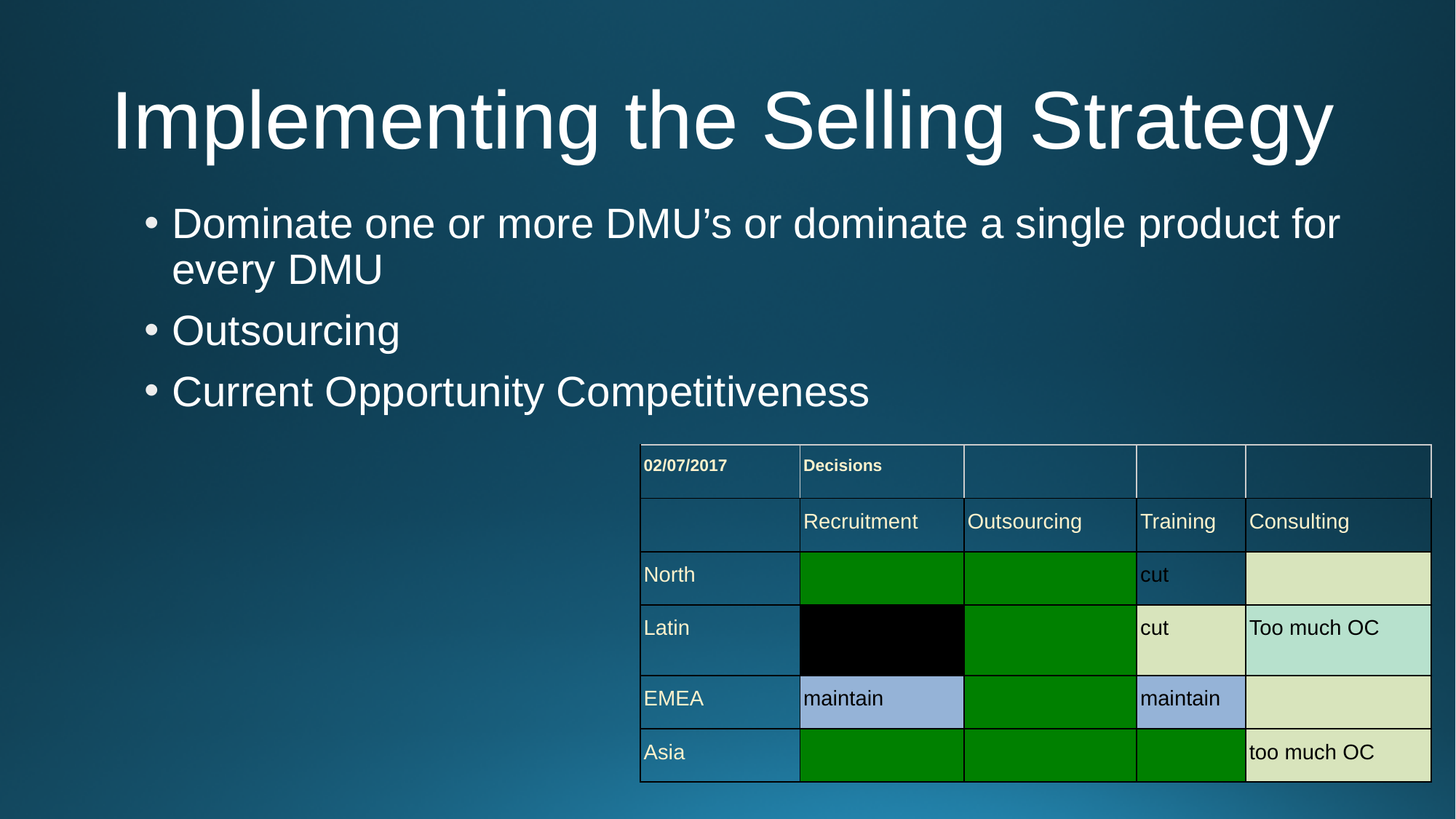

# Implementing the Selling Strategy
Dominate one or more DMU’s or dominate a single product for every DMU
Outsourcing
Current Opportunity Competitiveness

| 02/07/2017 | Decisions |  |  |  |
| --- | --- | --- | --- | --- |
|  | Recruitment | Outsourcing | Training | Consulting |
| North |  |  | cut |  |
| Latin | cut Too Much OC |  | cut | Too much OC |
| EMEA | maintain |  | maintain |  |
| Asia |  |  |  | too much OC |